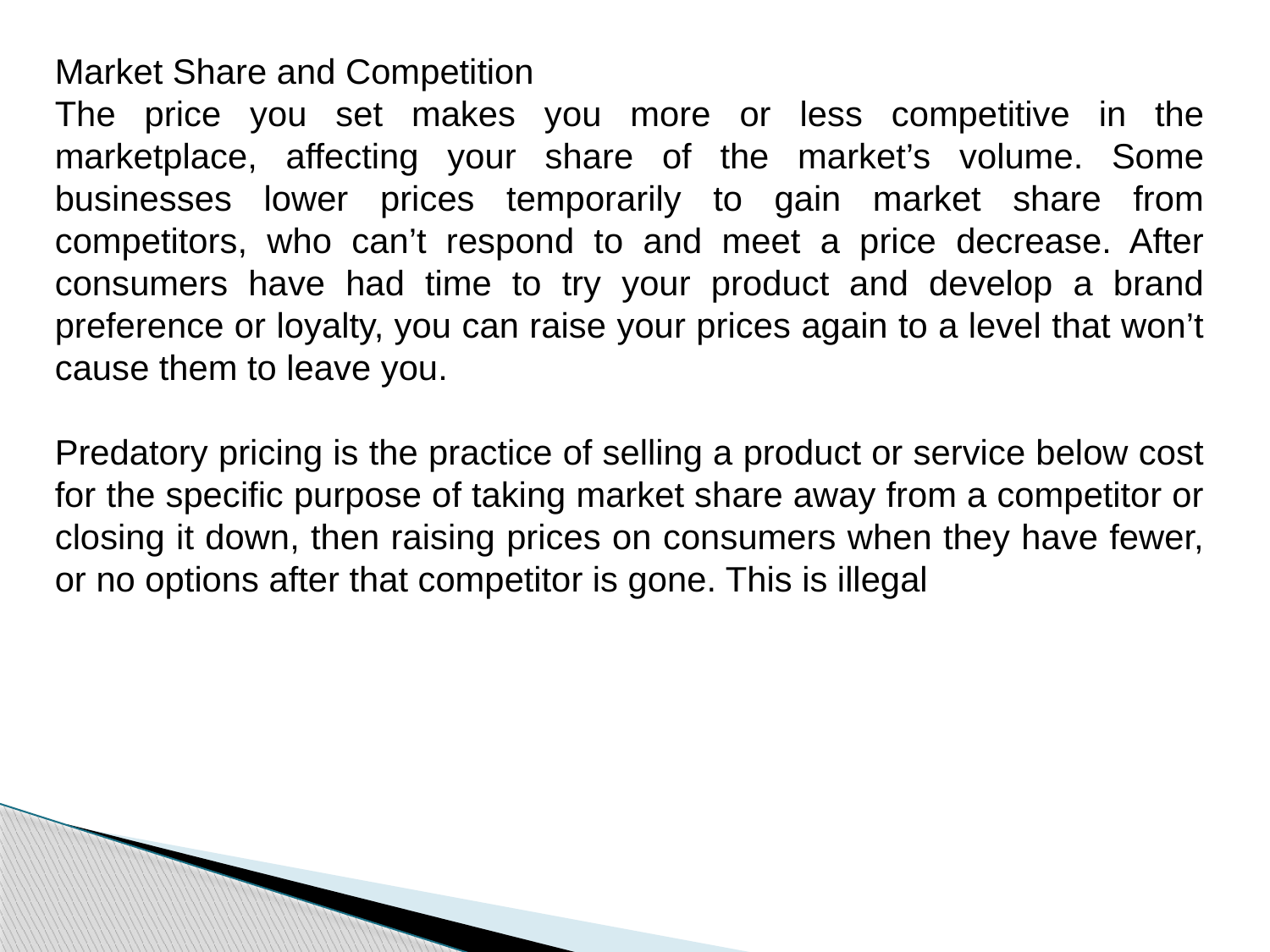

Market Share and Competition
The price you set makes you more or less competitive in the marketplace, affecting your share of the market’s volume. Some businesses lower prices temporarily to gain market share from competitors, who can’t respond to and meet a price decrease. After consumers have had time to try your product and develop a brand preference or loyalty, you can raise your prices again to a level that won’t cause them to leave you.

Predatory pricing is the practice of selling a product or service below cost for the specific purpose of taking market share away from a competitor or closing it down, then raising prices on consumers when they have fewer, or no options after that competitor is gone. This is illegal